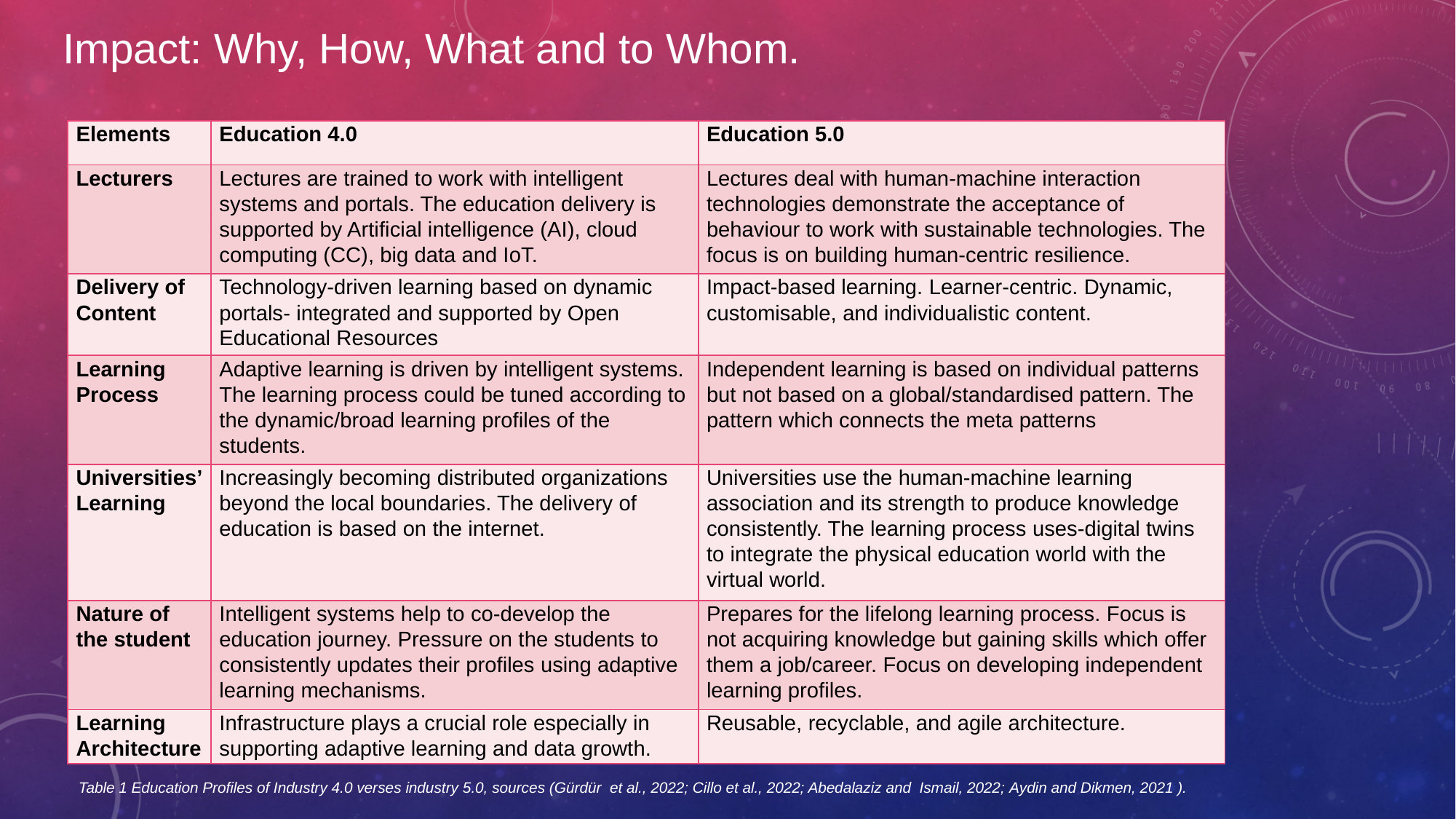

Impact: Why, How, What and to Whom.
| Elements | Education 4.0 | Education 5.0 |
| --- | --- | --- |
| Lecturers | Lectures are trained to work with intelligent systems and portals. The education delivery is supported by Artificial intelligence (AI), cloud computing (CC), big data and IoT. | Lectures deal with human-machine interaction technologies demonstrate the acceptance of behaviour to work with sustainable technologies. The focus is on building human-centric resilience. |
| Delivery of Content | Technology-driven learning based on dynamic portals- integrated and supported by Open Educational Resources | Impact-based learning. Learner-centric. Dynamic, customisable, and individualistic content. |
| Learning Process | Adaptive learning is driven by intelligent systems. The learning process could be tuned according to the dynamic/broad learning profiles of the students. | Independent learning is based on individual patterns but not based on a global/standardised pattern. The pattern which connects the meta patterns |
| Universities’ Learning | Increasingly becoming distributed organizations beyond the local boundaries. The delivery of education is based on the internet. | Universities use the human-machine learning association and its strength to produce knowledge consistently. The learning process uses-digital twins to integrate the physical education world with the virtual world. |
| Nature of the student | Intelligent systems help to co-develop the education journey. Pressure on the students to consistently updates their profiles using adaptive learning mechanisms. | Prepares for the lifelong learning process. Focus is not acquiring knowledge but gaining skills which offer them a job/career. Focus on developing independent learning profiles. |
| Learning Architecture | Infrastructure plays a crucial role especially in supporting adaptive learning and data growth. | Reusable, recyclable, and agile architecture. |
Table 1 Education Profiles of Industry 4.0 verses industry 5.0, sources (Gürdür  et al., 2022; Cillo et al., 2022; Abedalaziz and  Ismail, 2022; Aydin and Dikmen, 2021 ).